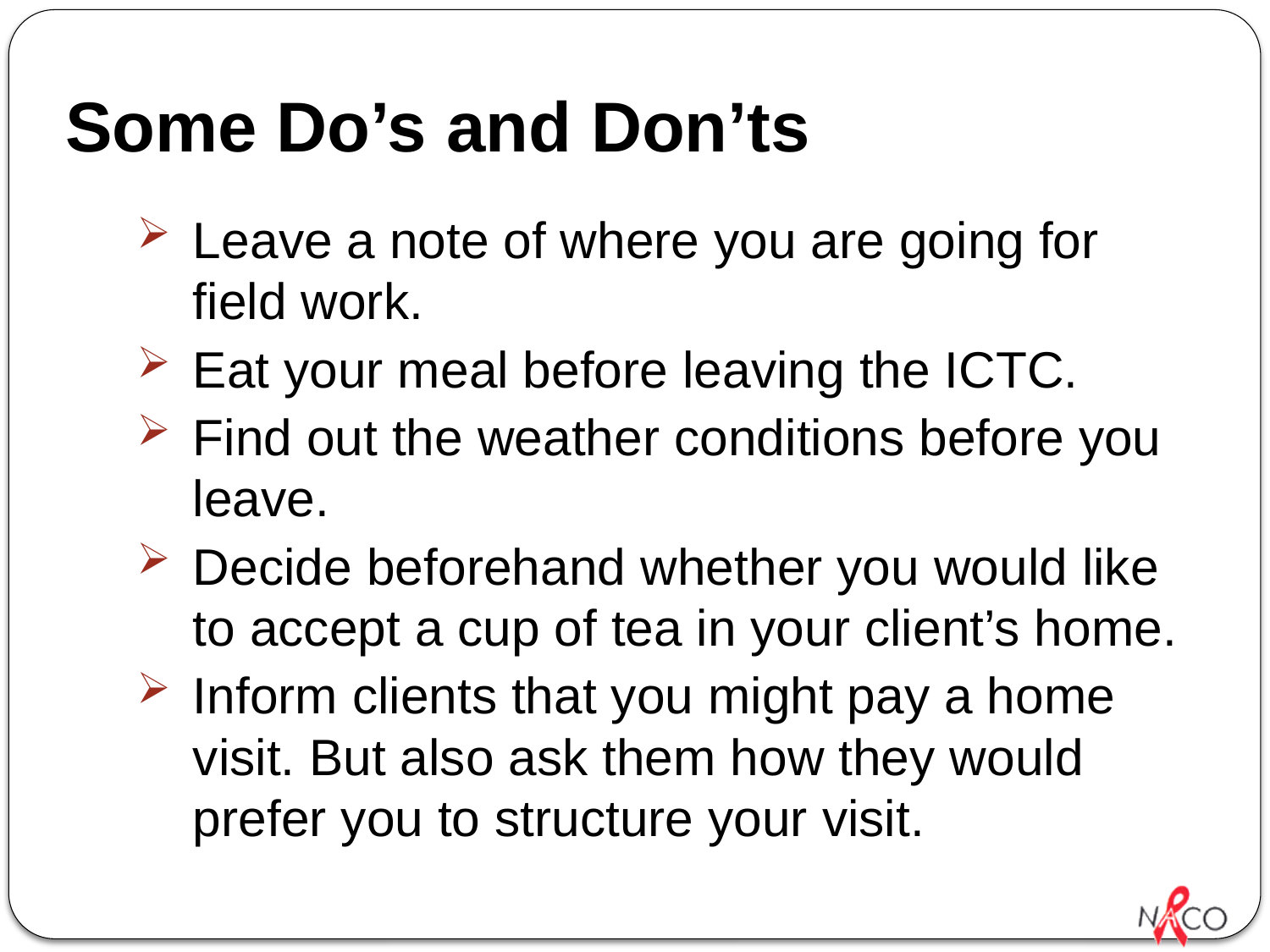

# Some Do’s and Don’ts
Leave a note of where you are going for field work.
Eat your meal before leaving the ICTC.
Find out the weather conditions before you leave.
Decide beforehand whether you would like to accept a cup of tea in your client’s home.
Inform clients that you might pay a home visit. But also ask them how they would prefer you to structure your visit.